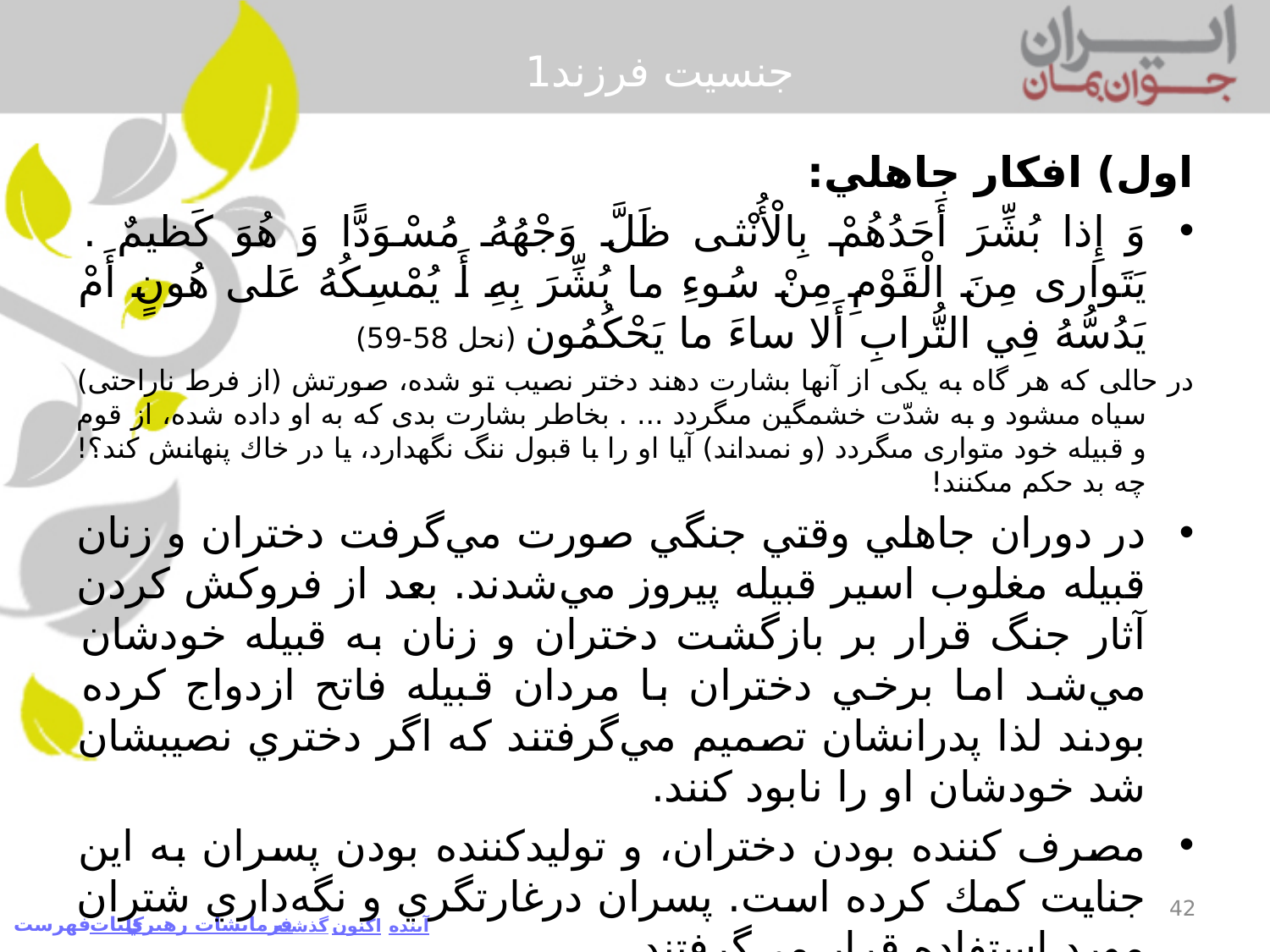

# جنسيت فرزند1
اول) افكار جاهلي:
وَ إِذا بُشِّرَ أَحَدُهُمْ بِالْأُنْثى‏ ظَلَّ وَجْهُهُ مُسْوَدًّا وَ هُوَ كَظيمٌ . يَتَوارى‏ مِنَ الْقَوْمِ مِنْ سُوءِ ما بُشِّرَ بِهِ أَ يُمْسِكُهُ عَلى‏ هُونٍ أَمْ يَدُسُّهُ فِي التُّرابِ أَلا ساءَ ما يَحْكُمُون‏ (نحل 58-59)
	در حالى كه هر گاه به يكى از آنها بشارت دهند دختر نصيب تو شده، صورتش (از فرط ناراحتى) سياه مى‏شود و به شدّت خشمگين مى‏گردد ... . بخاطر بشارت بدى كه به او داده شده، از قوم و قبيله خود متوارى مى‏گردد (و نمى‏داند) آيا او را با قبول ننگ نگهدارد، يا در خاك پنهانش كند؟! چه بد حكم مى‏كنند!
در دوران جاهلي وقتي جنگي صورت مي‌گرفت دختران و زنان قبيله مغلوب اسير قبيله پيروز مي‌شدند. بعد از فروكش كردن آثار جنگ قرار بر بازگشت دختران و زنان به قبيله خودشان مي‌شد اما برخي دختران با مردان قبيله فاتح ازدواج كرده بودند لذا پدرانشان تصميم مي‌گرفتند كه اگر دختري نصيبشان شد خودشان او را نابود كنند.
مصرف كننده بودن دختران، و توليدكننده بودن پسران به اين جنايت كمك كرده است. پسران درغارتگري و نگه‌داري شتران مورد استفاده قرار مي‌گرفتند.
وجود جنگ‌ها موجب از بين رفتن پسران مي‌شد .

42